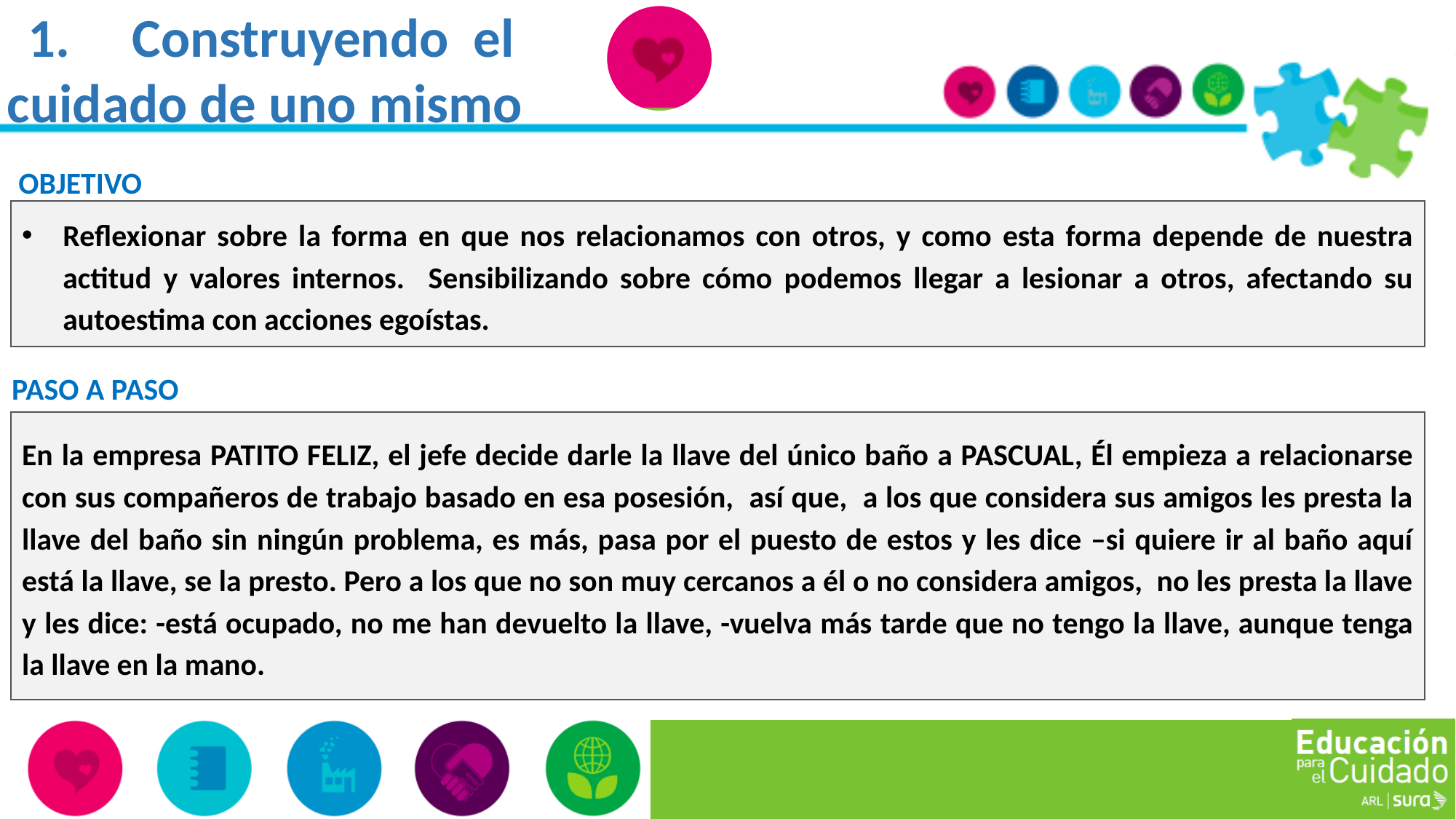

1.     Construyendo  el cuidado de uno mismo

OBJETIVO
Reflexionar sobre la forma en que nos relacionamos con otros, y como esta forma depende de nuestra actitud y valores internos.  Sensibilizando sobre cómo podemos llegar a lesionar a otros, afectando su autoestima con acciones egoístas.

PASO A PASO

En la empresa PATITO FELIZ, el jefe decide darle la llave del único baño a PASCUAL, Él empieza a relacionarse con sus compañeros de trabajo basado en esa posesión,  así que,  a los que considera sus amigos les presta la llave del baño sin ningún problema, es más, pasa por el puesto de estos y les dice –si quiere ir al baño aquí está la llave, se la presto. Pero a los que no son muy cercanos a él o no considera amigos,  no les presta la llave y les dice: -está ocupado, no me han devuelto la llave, -vuelva más tarde que no tengo la llave, aunque tenga la llave en la mano.